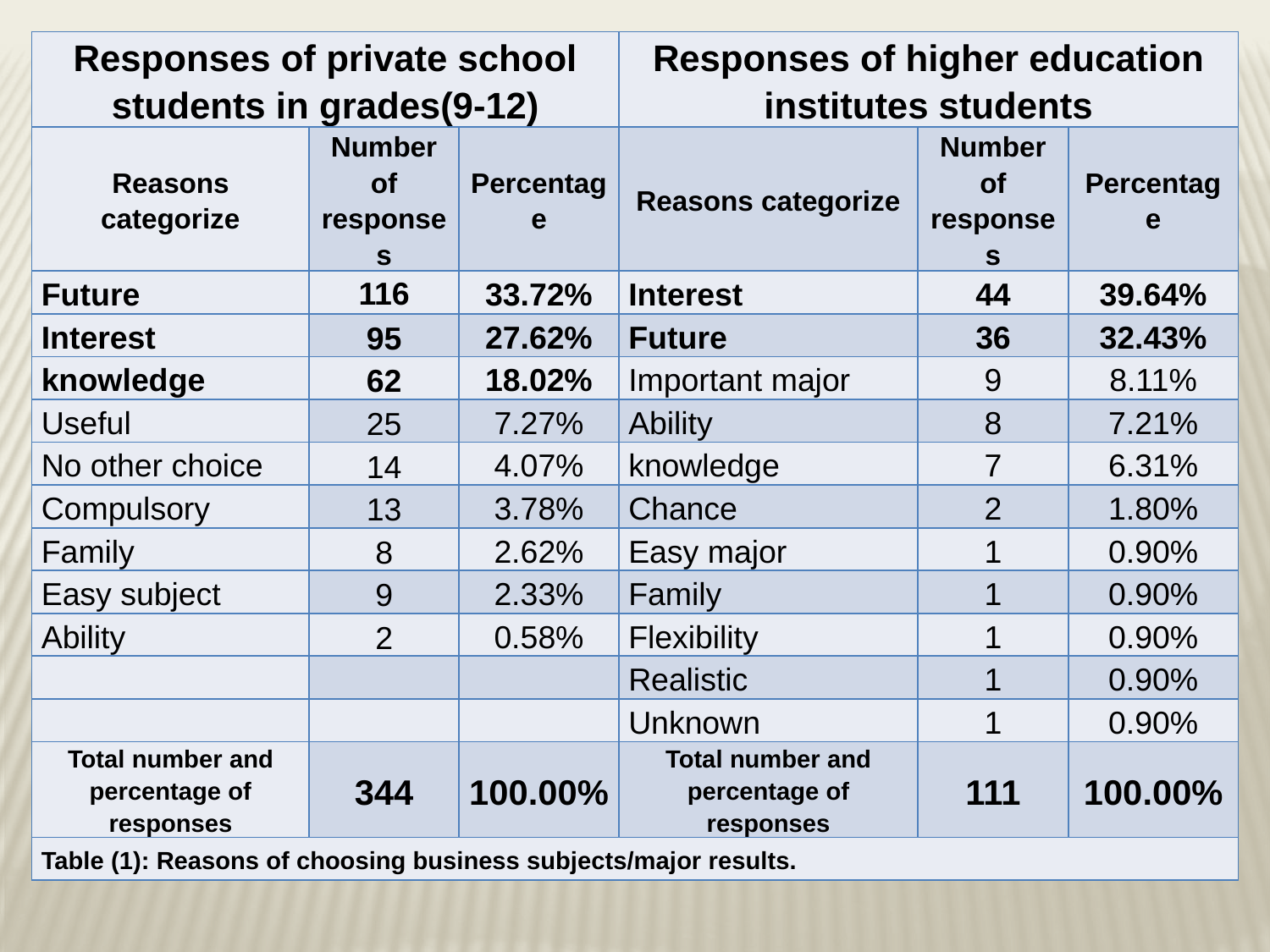

| Responses of private school students in grades(9-12) |  |  | Responses of higher education institutes students |  |  |
| --- | --- | --- | --- | --- | --- |
| Reasons categorize | Number of responses | Percentage | Reasons categorize | Number of responses | Percentage |
| Future | 116 | 33.72% | Interest | 44 | 39.64% |
| Interest | 95 | 27.62% | Future | 36 | 32.43% |
| knowledge | 62 | 18.02% | Important major | 9 | 8.11% |
| Useful | 25 | 7.27% | Ability | 8 | 7.21% |
| No other choice | 14 | 4.07% | knowledge | 7 | 6.31% |
| Compulsory | 13 | 3.78% | Chance | 2 | 1.80% |
| Family | 8 | 2.62% | Easy major | 1 | 0.90% |
| Easy subject | 9 | 2.33% | Family | 1 | 0.90% |
| Ability | 2 | 0.58% | Flexibility | 1 | 0.90% |
|  |  |  | Realistic | 1 | 0.90% |
|  |  |  | Unknown | 1 | 0.90% |
| Total number and percentage of responses | 344 | 100.00% | Total number and percentage of responses | 111 | 100.00% |
| Table (1): Reasons of choosing business subjects/major results. |  |  |  |  |  |